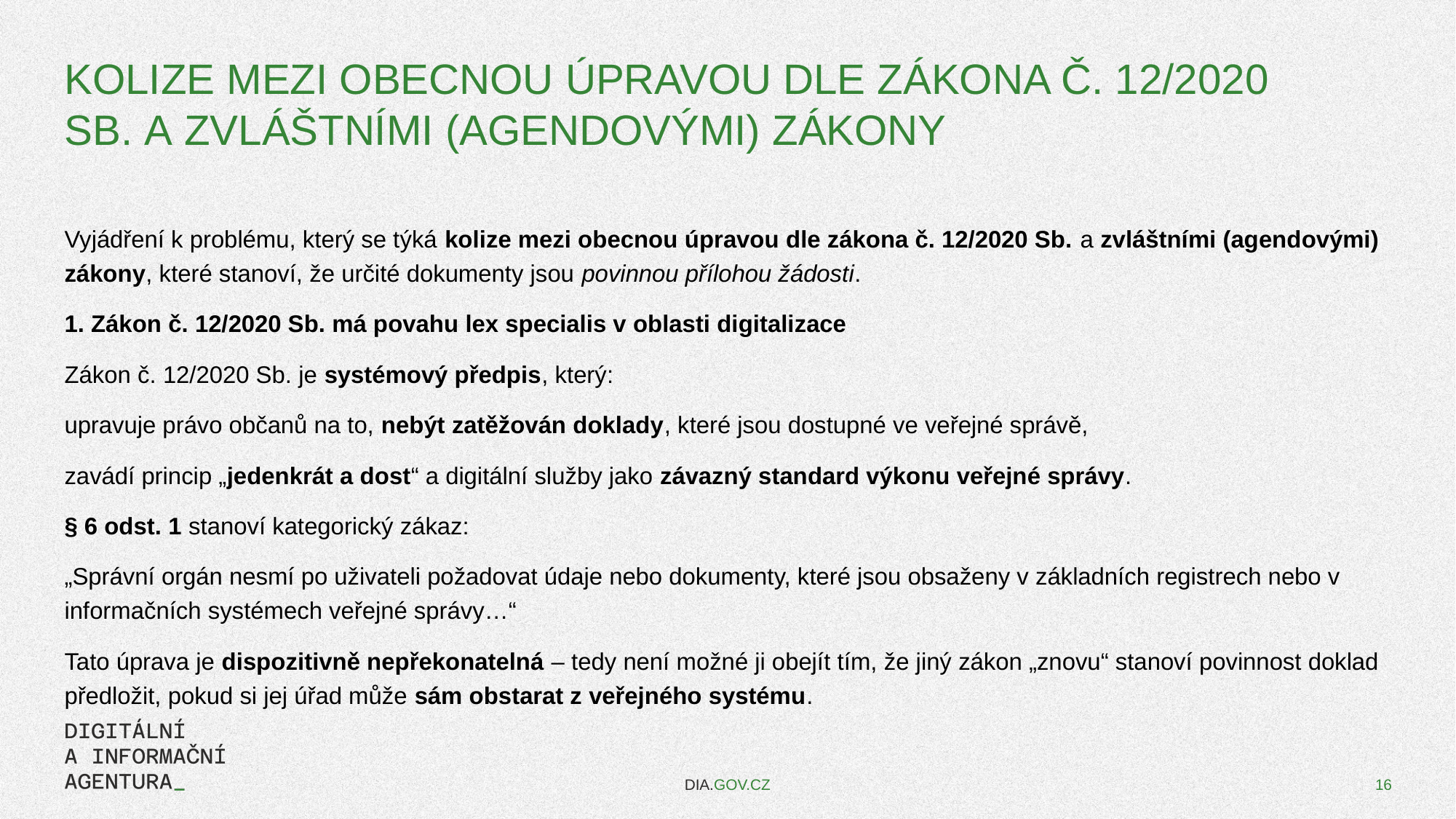

# Kolize mezi obecnou úpravou dle zákona č. 12/2020 Sb. a zvláštními (agendovými) zákony
Vyjádření k problému, který se týká kolize mezi obecnou úpravou dle zákona č. 12/2020 Sb. a zvláštními (agendovými) zákony, které stanoví, že určité dokumenty jsou povinnou přílohou žádosti.
1. Zákon č. 12/2020 Sb. má povahu lex specialis v oblasti digitalizace
Zákon č. 12/2020 Sb. je systémový předpis, který:
upravuje právo občanů na to, nebýt zatěžován doklady, které jsou dostupné ve veřejné správě,
zavádí princip „jedenkrát a dost“ a digitální služby jako závazný standard výkonu veřejné správy.
§ 6 odst. 1 stanoví kategorický zákaz:
„Správní orgán nesmí po uživateli požadovat údaje nebo dokumenty, které jsou obsaženy v základních registrech nebo v informačních systémech veřejné správy…“
Tato úprava je dispozitivně nepřekonatelná – tedy není možné ji obejít tím, že jiný zákon „znovu“ stanoví povinnost doklad předložit, pokud si jej úřad může sám obstarat z veřejného systému.

DIA.GOV.CZ
16